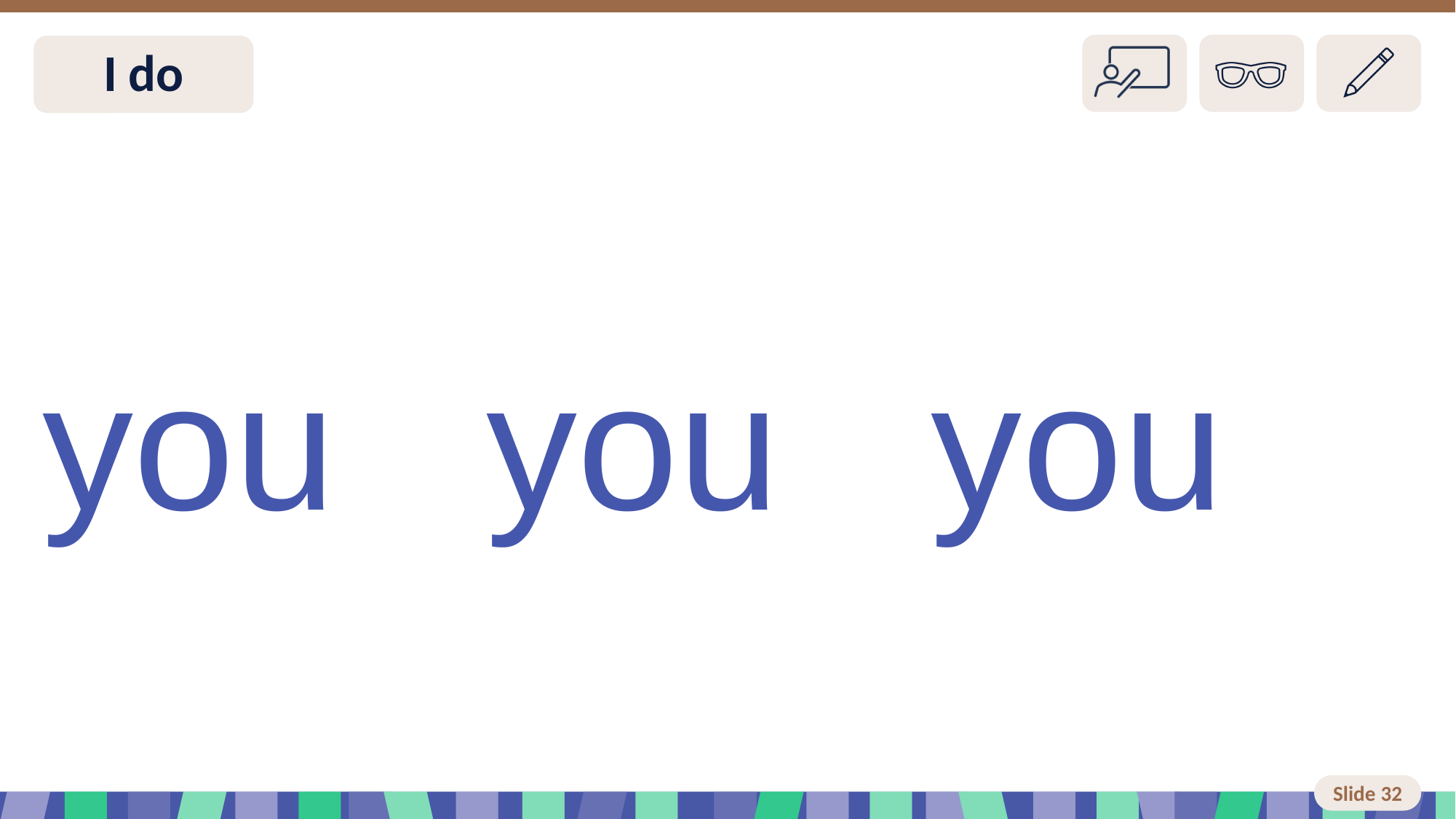

# Slide 32 I do
you   you   you